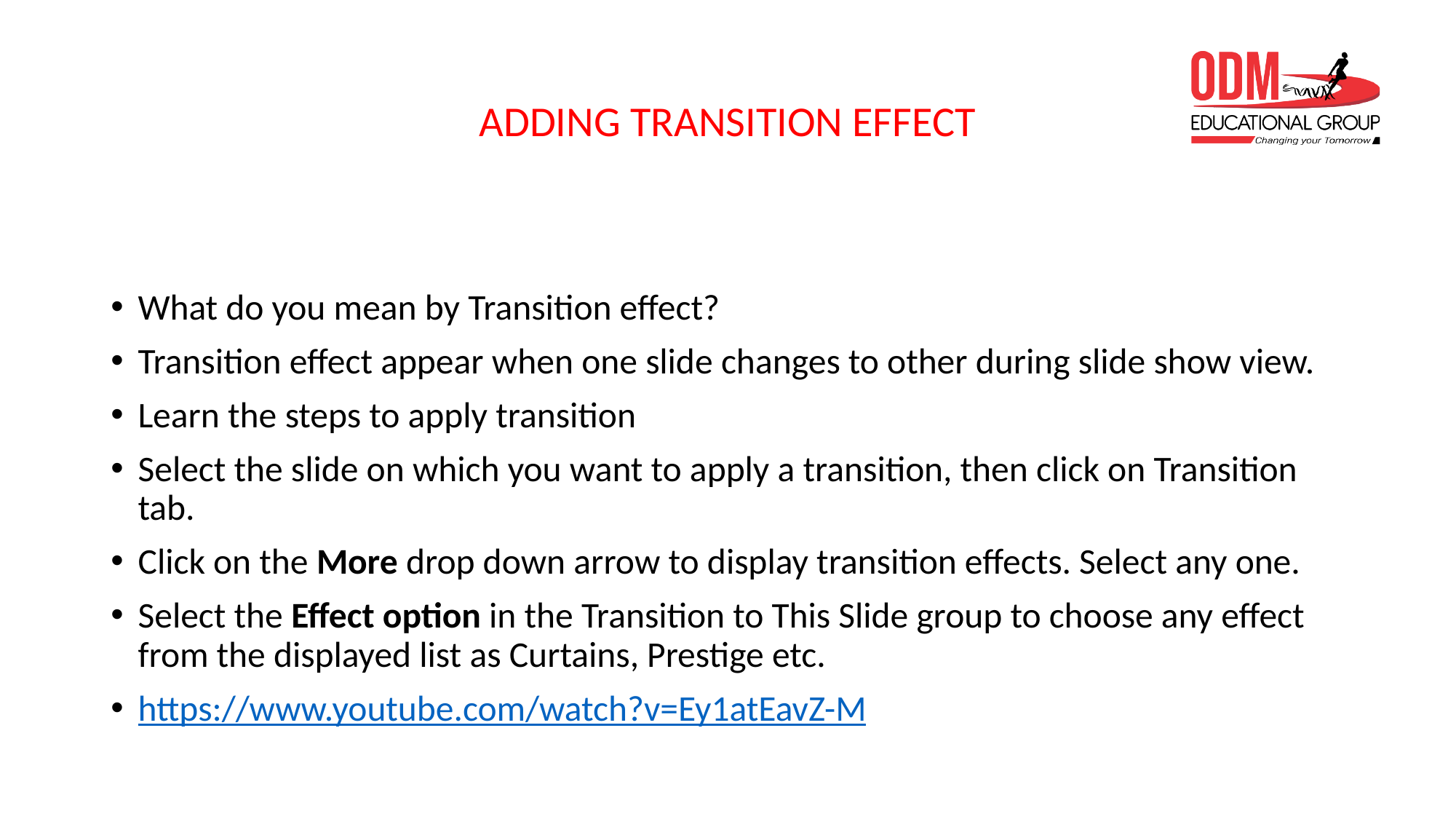

# ADDING TRANSITION EFFECT

What do you mean by Transition effect?
Transition effect appear when one slide changes to other during slide show view.
Learn the steps to apply transition
Select the slide on which you want to apply a transition, then click on Transition tab.
Click on the More drop down arrow to display transition effects. Select any one.
Select the Effect option in the Transition to This Slide group to choose any effect from the displayed list as Curtains, Prestige etc.
https://www.youtube.com/watch?v=Ey1atEavZ-M